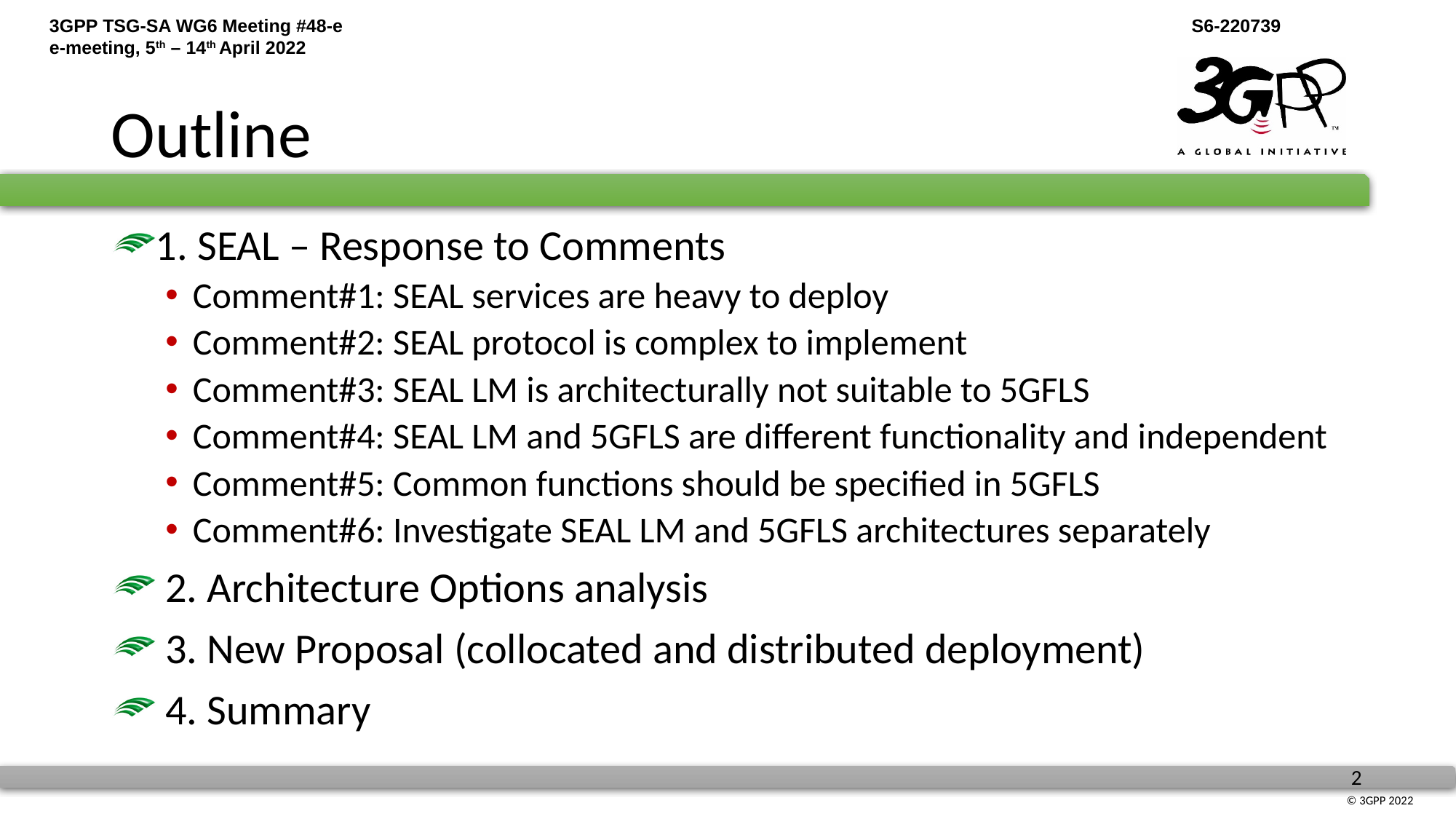

# Outline
1. SEAL – Response to Comments
Comment#1: SEAL services are heavy to deploy
Comment#2: SEAL protocol is complex to implement
Comment#3: SEAL LM is architecturally not suitable to 5GFLS
Comment#4: SEAL LM and 5GFLS are different functionality and independent
Comment#5: Common functions should be specified in 5GFLS
Comment#6: Investigate SEAL LM and 5GFLS architectures separately
 2. Architecture Options analysis
 3. New Proposal (collocated and distributed deployment)
 4. Summary